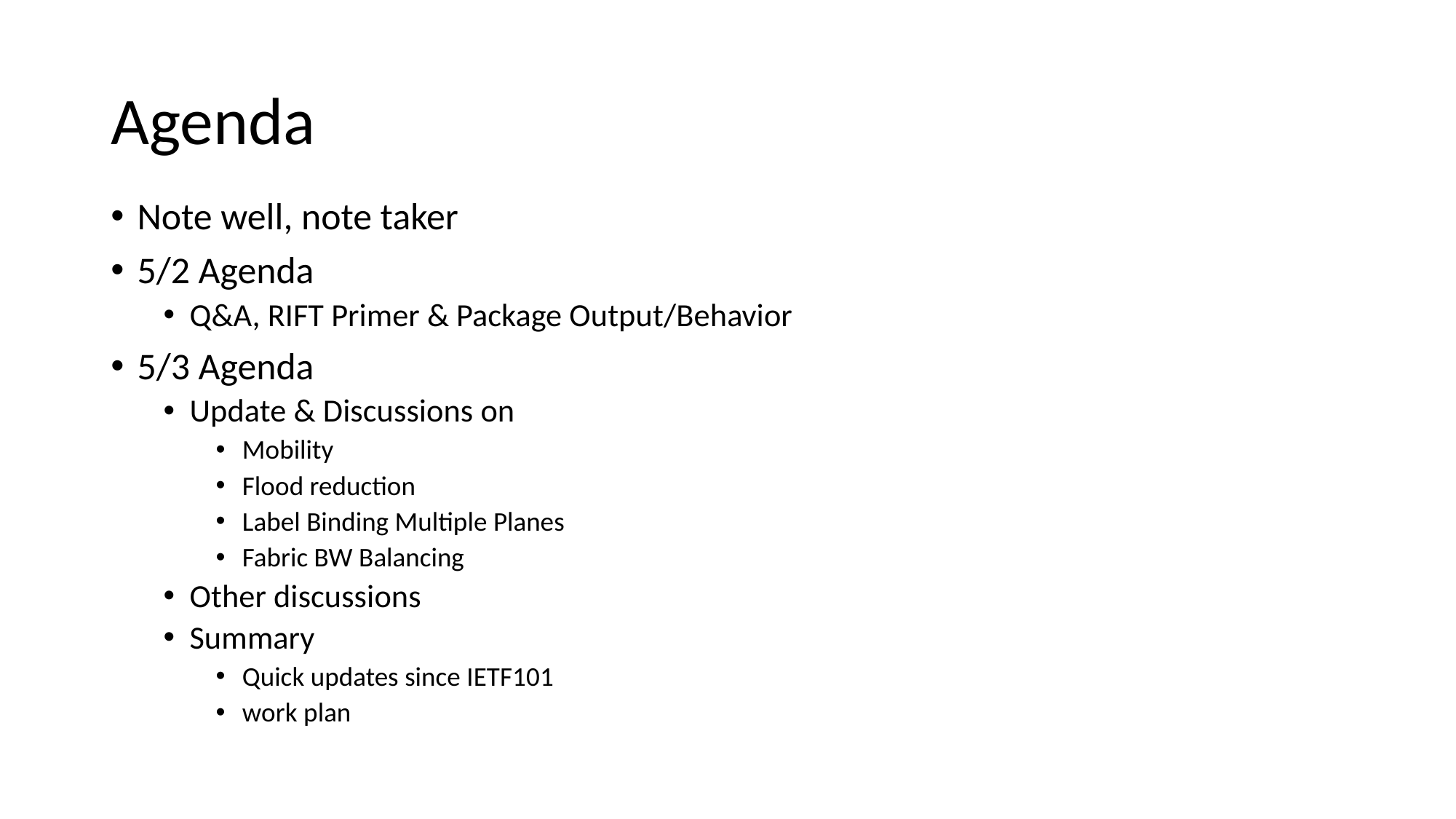

# Agenda
Note well, note taker
5/2 Agenda
Q&A, RIFT Primer & Package Output/Behavior
5/3 Agenda
Update & Discussions on
Mobility
Flood reduction
Label Binding Multiple Planes
Fabric BW Balancing
Other discussions
Summary
Quick updates since IETF101
work plan